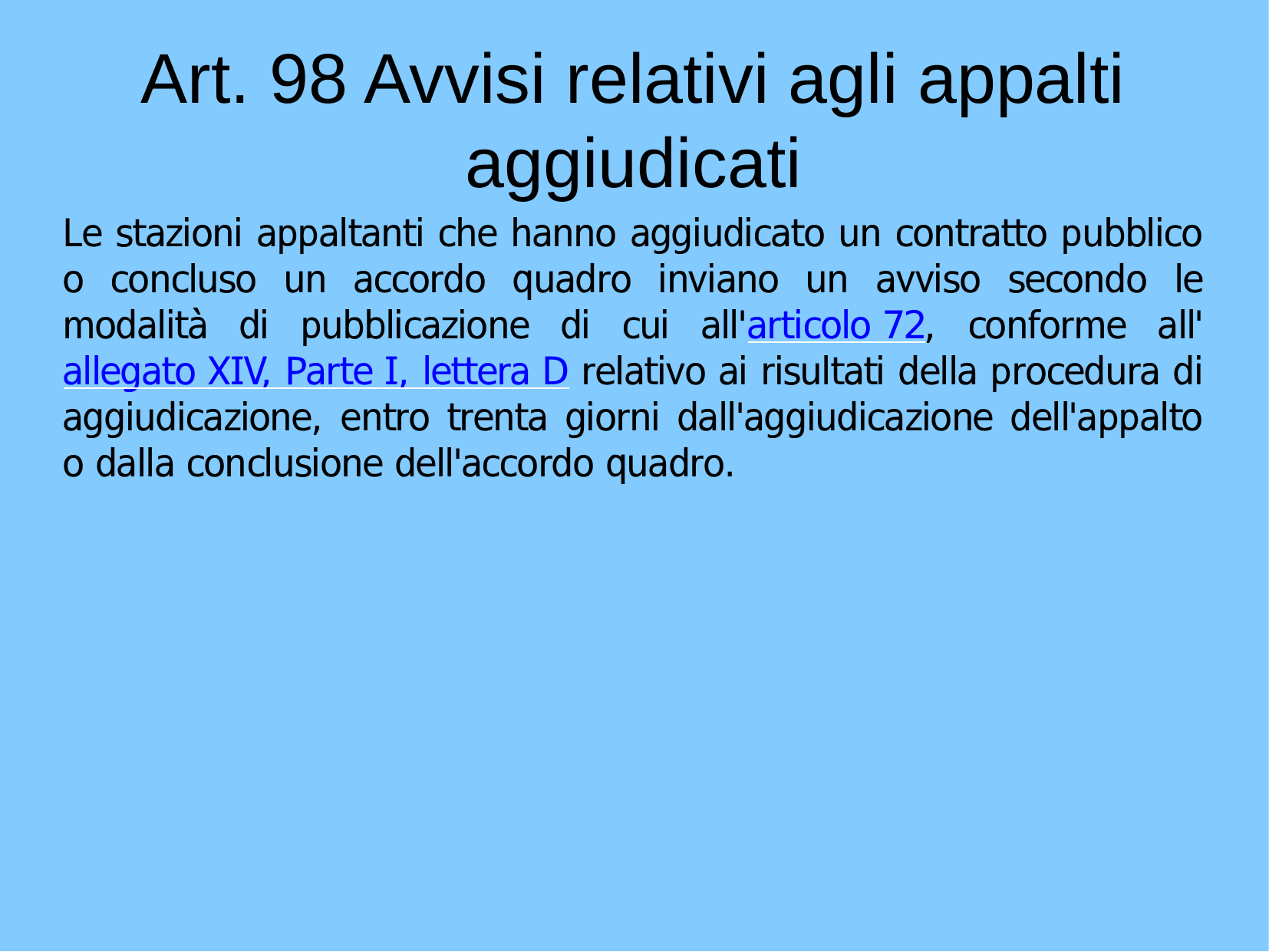

Art. 98 Avvisi relativi agli appalti aggiudicati
Le stazioni appaltanti che hanno aggiudicato un contratto pubblico o concluso un accordo quadro inviano un avviso secondo le modalità di pubblicazione di cui all'articolo 72, conforme all'allegato XIV, Parte I, lettera D relativo ai risultati della procedura di aggiudicazione, entro trenta giorni dall'aggiudicazione dell'appalto o dalla conclusione dell'accordo quadro.